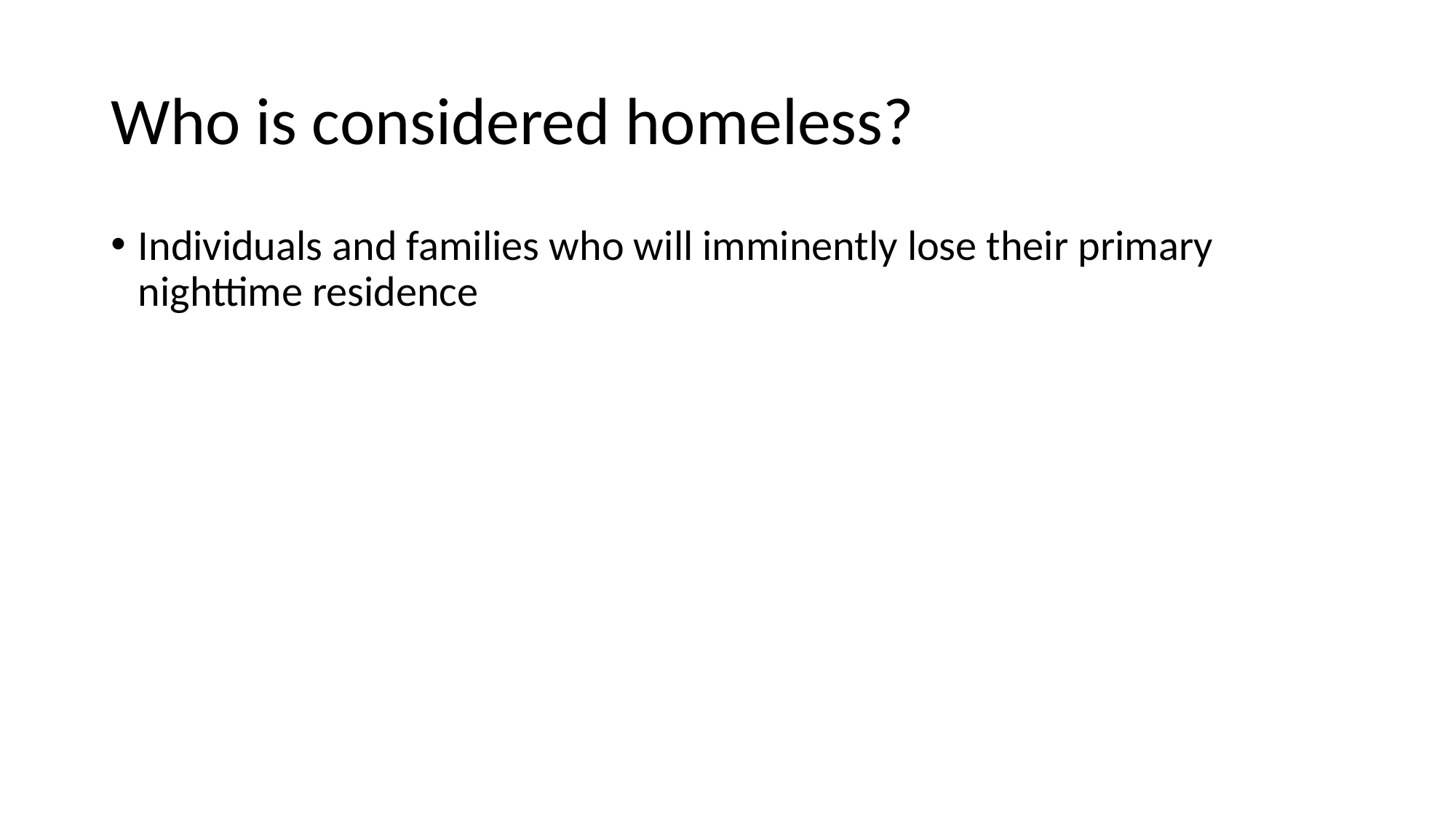

# Who is considered homeless?
Individuals and families who will imminently lose their primary nighttime residence